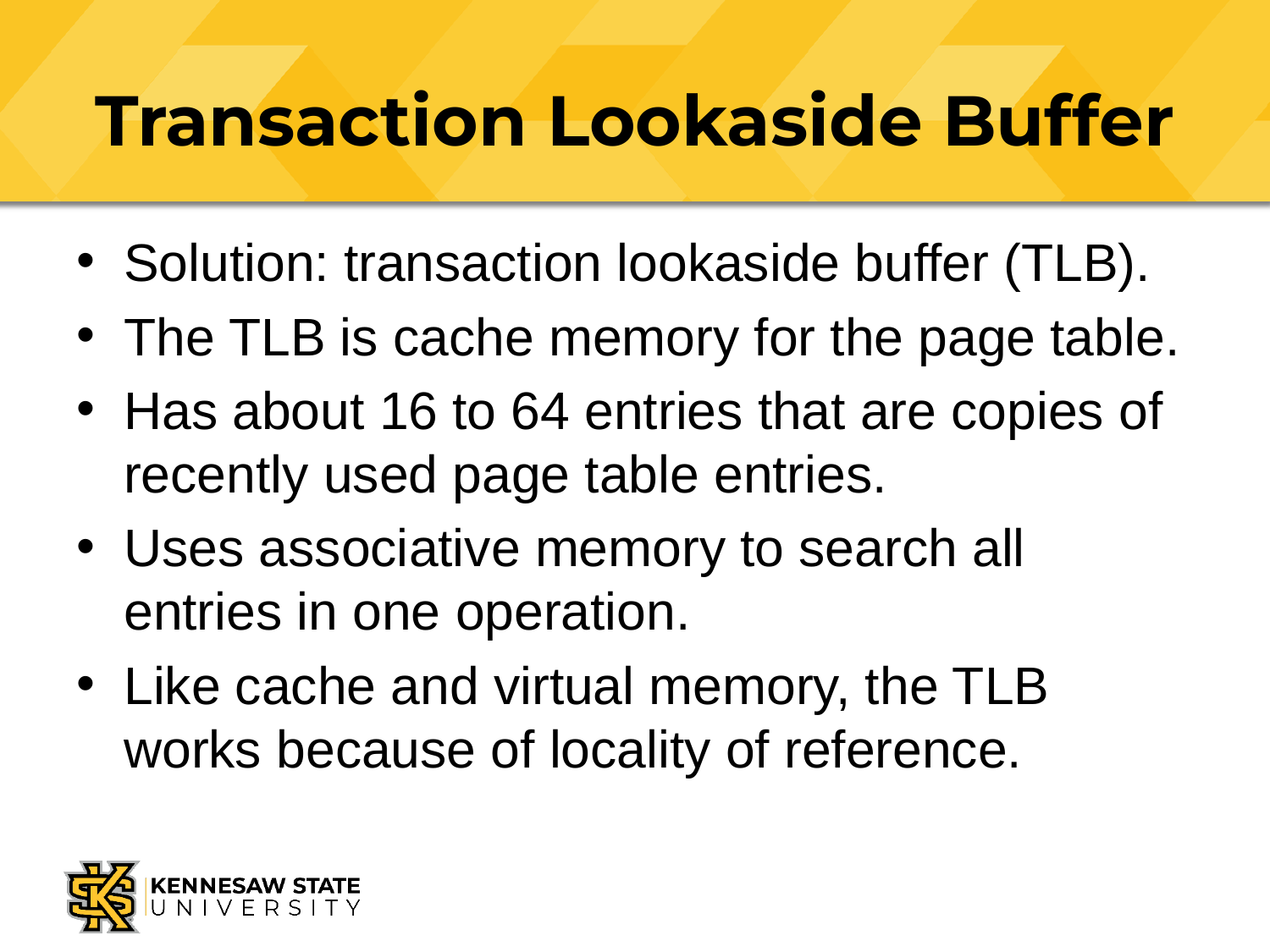

# Transaction Lookaside Buffer
Solution: transaction lookaside buffer (TLB).
The TLB is cache memory for the page table.
Has about 16 to 64 entries that are copies of recently used page table entries.
Uses associative memory to search all entries in one operation.
Like cache and virtual memory, the TLB works because of locality of reference.